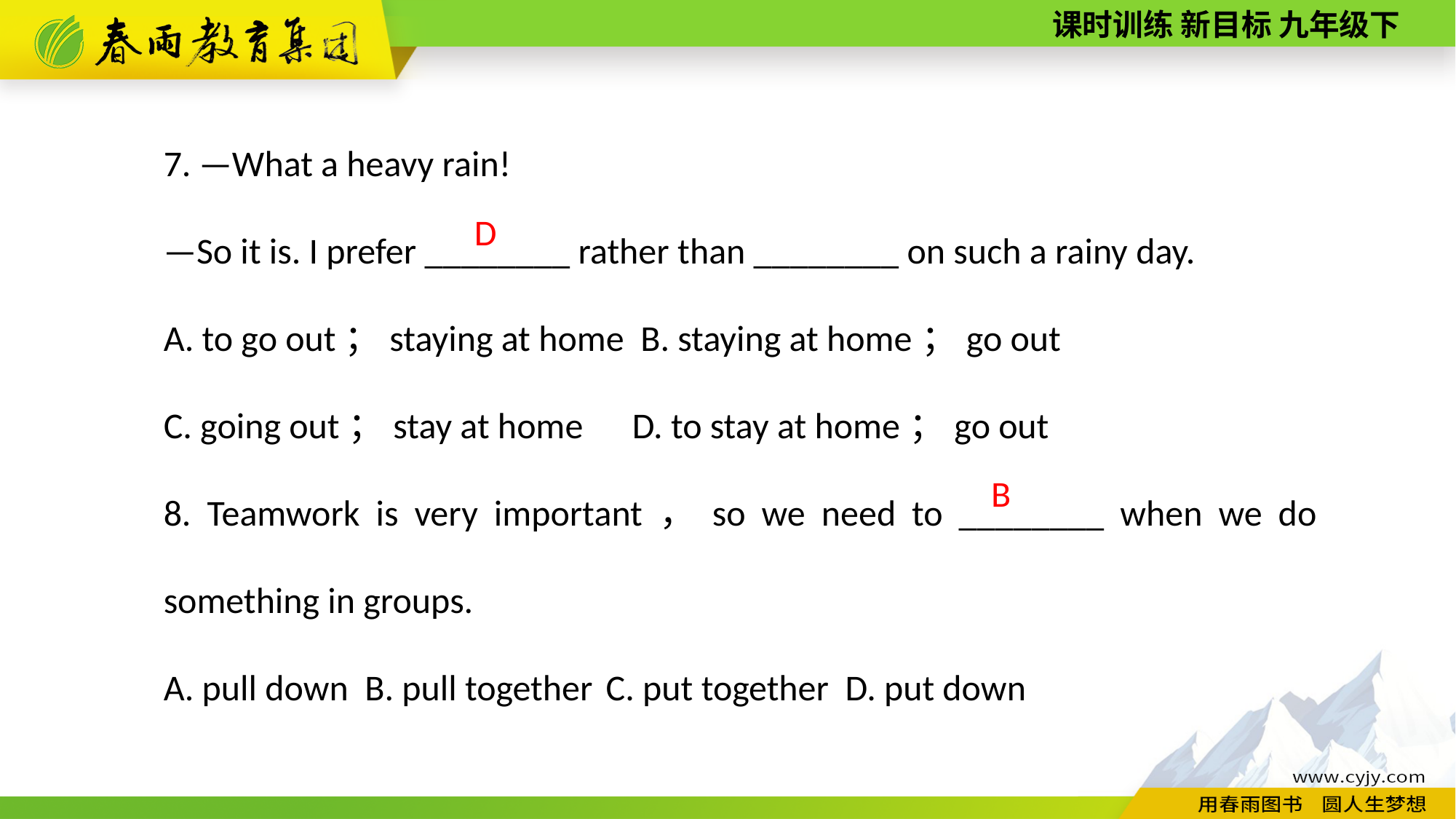

7. —What a heavy rain!
—So it is. I prefer ________ rather than ________ on such a rainy day.
A. to go out；staying at home  B. staying at home；go out
C. going out；stay at home      D. to stay at home；go out
8. Teamwork is very important，so we need to ________ when we do something in groups.
A. pull down  B. pull together   C. put together  D. put down
D
B